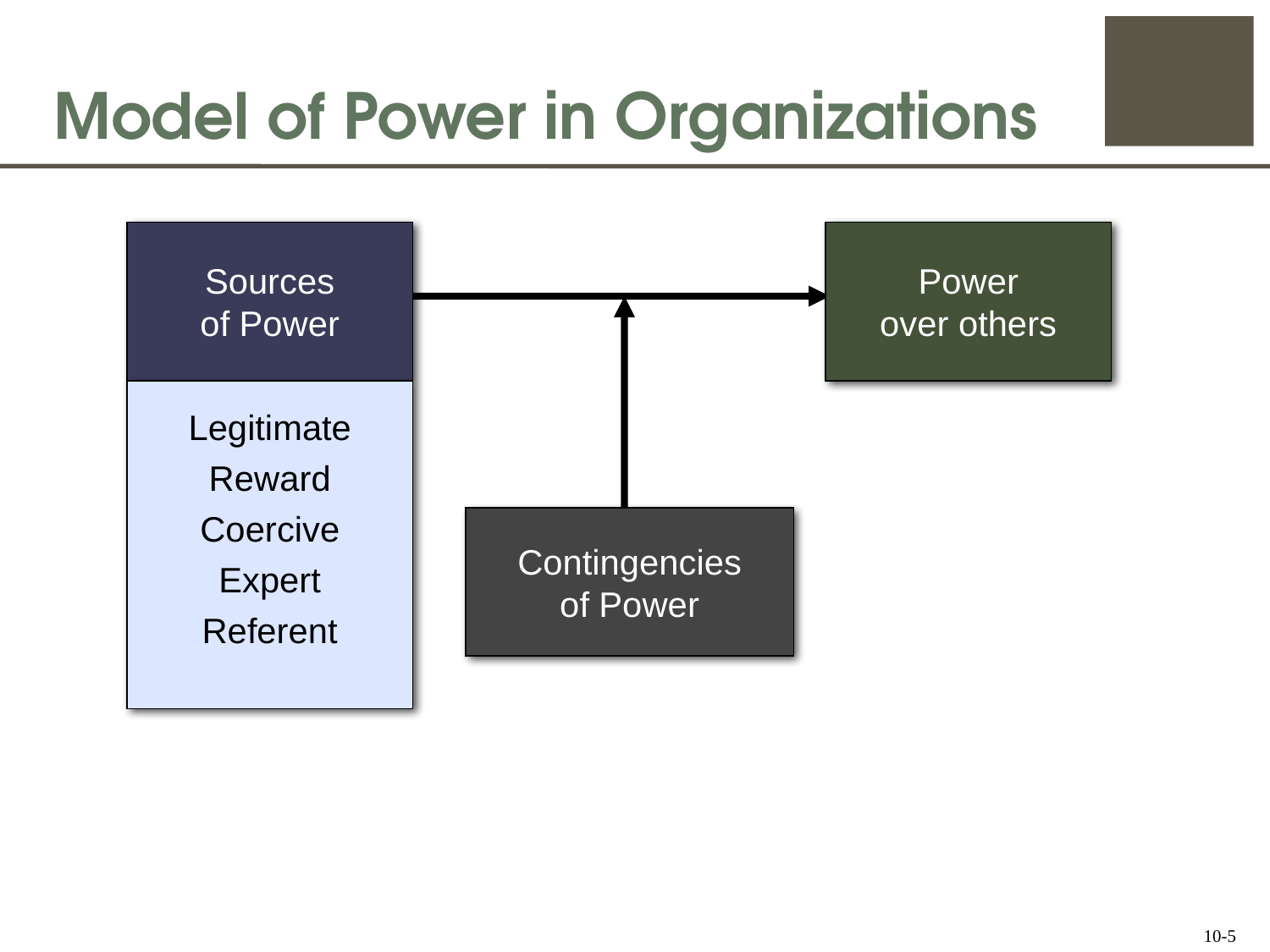

# Model of Power in Organizations
Sources
of Power
Power
over others

Contingencies
of Power
Legitimate
Reward
Coercive
Expert
Referent